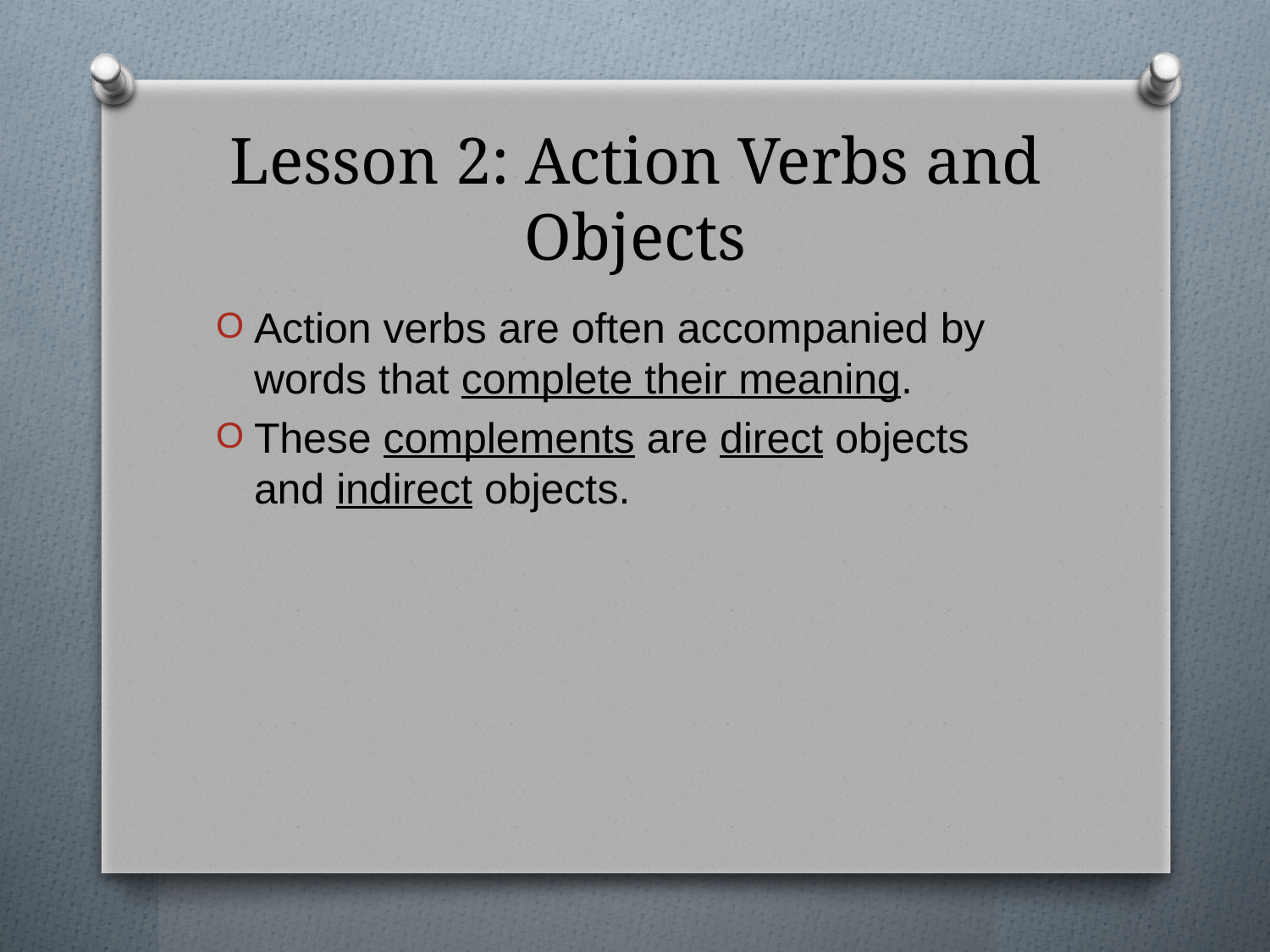

# Lesson 2: Action Verbs and Objects
Action verbs are often accompanied by words that complete their meaning.
These complements are direct objects and indirect objects.